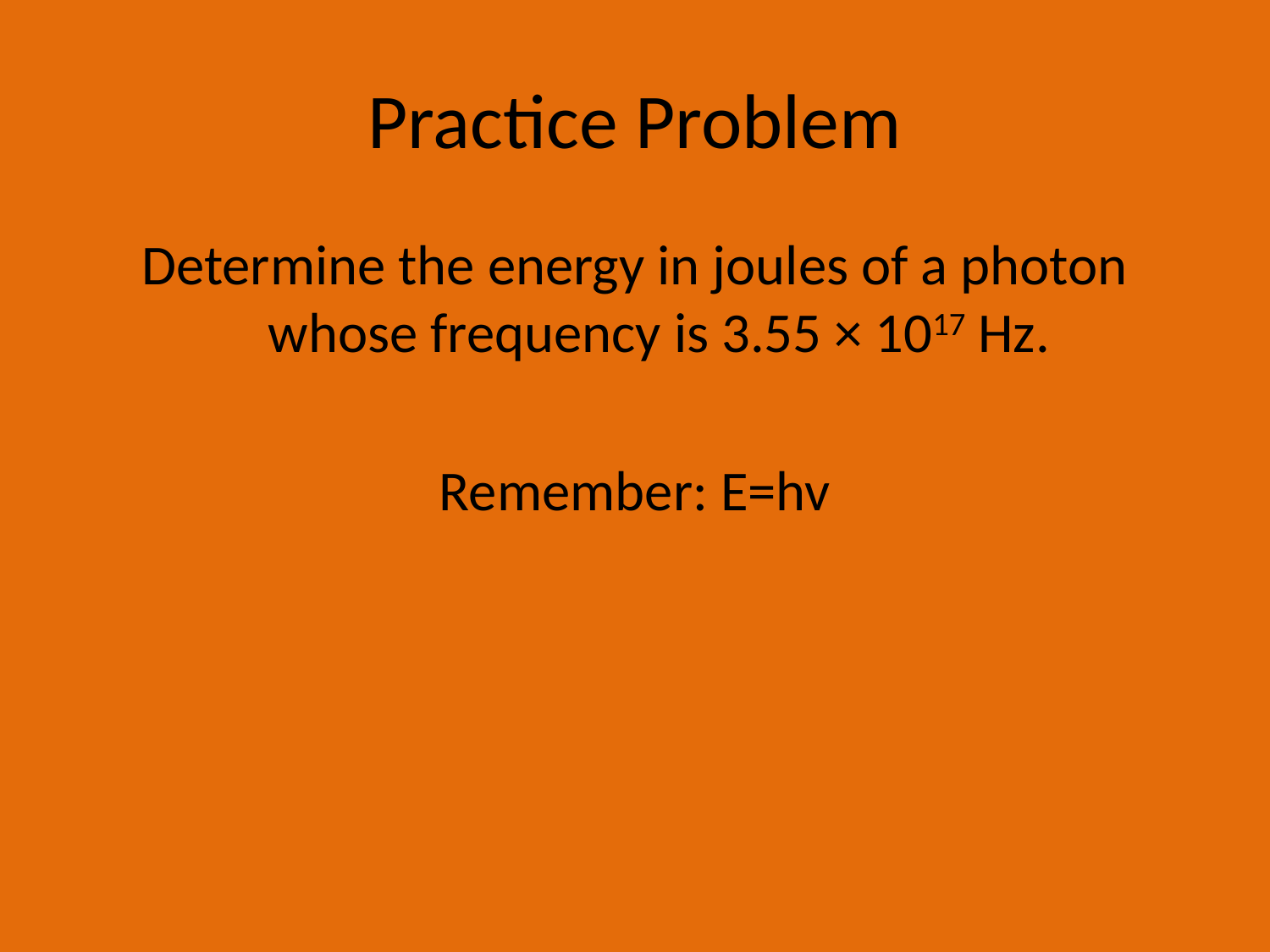

# Practice Problem
Determine the energy in joules of a photon whose frequency is 3.55 × 1017 Hz.

Remember: E=hv